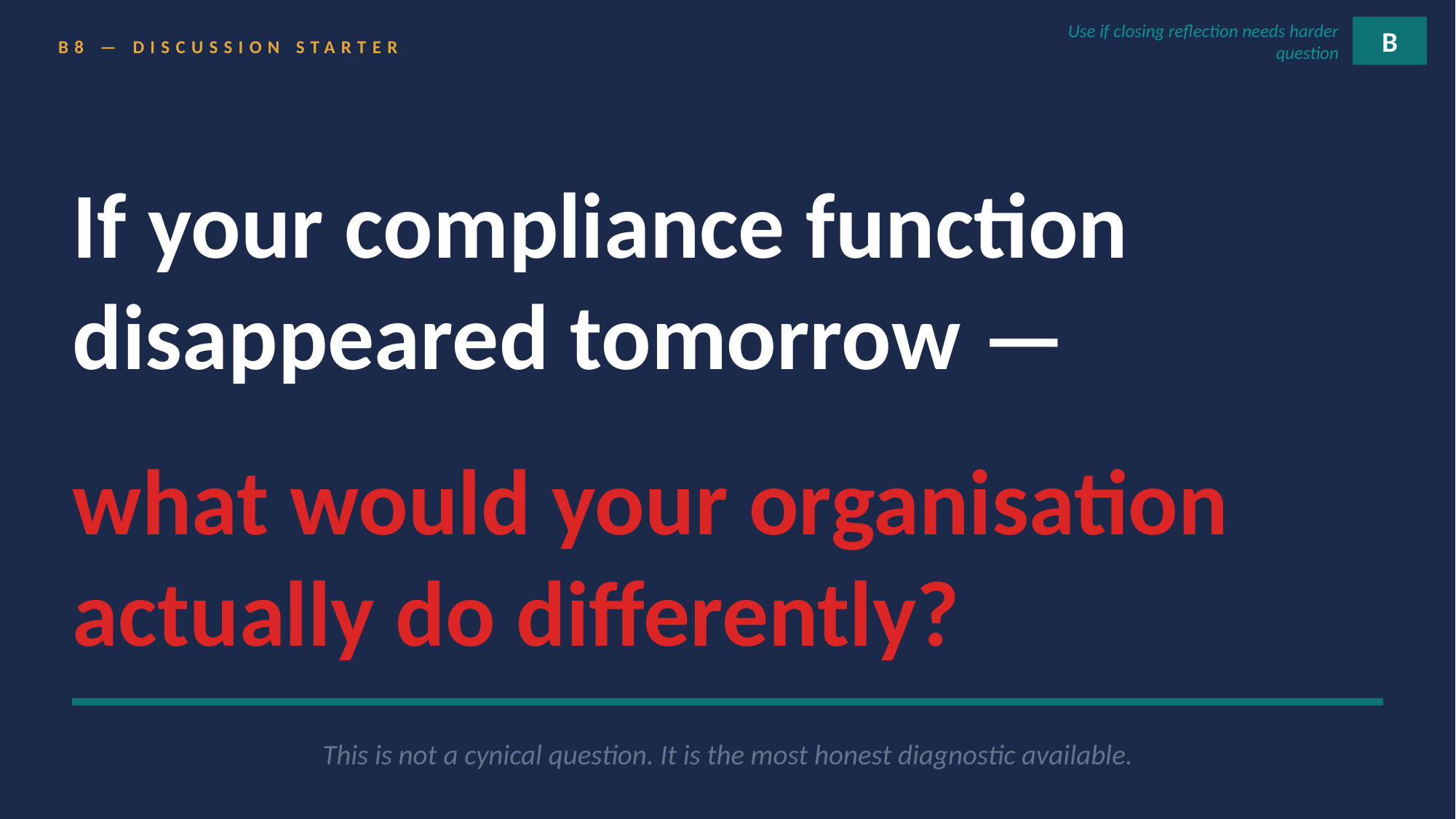

B
Use if closing reflection needs harder question
B8 — DISCUSSION STARTER
If your compliance function
disappeared tomorrow —
what would your organisation
actually do differently?

This is not a cynical question. It is the most honest diagnostic available.